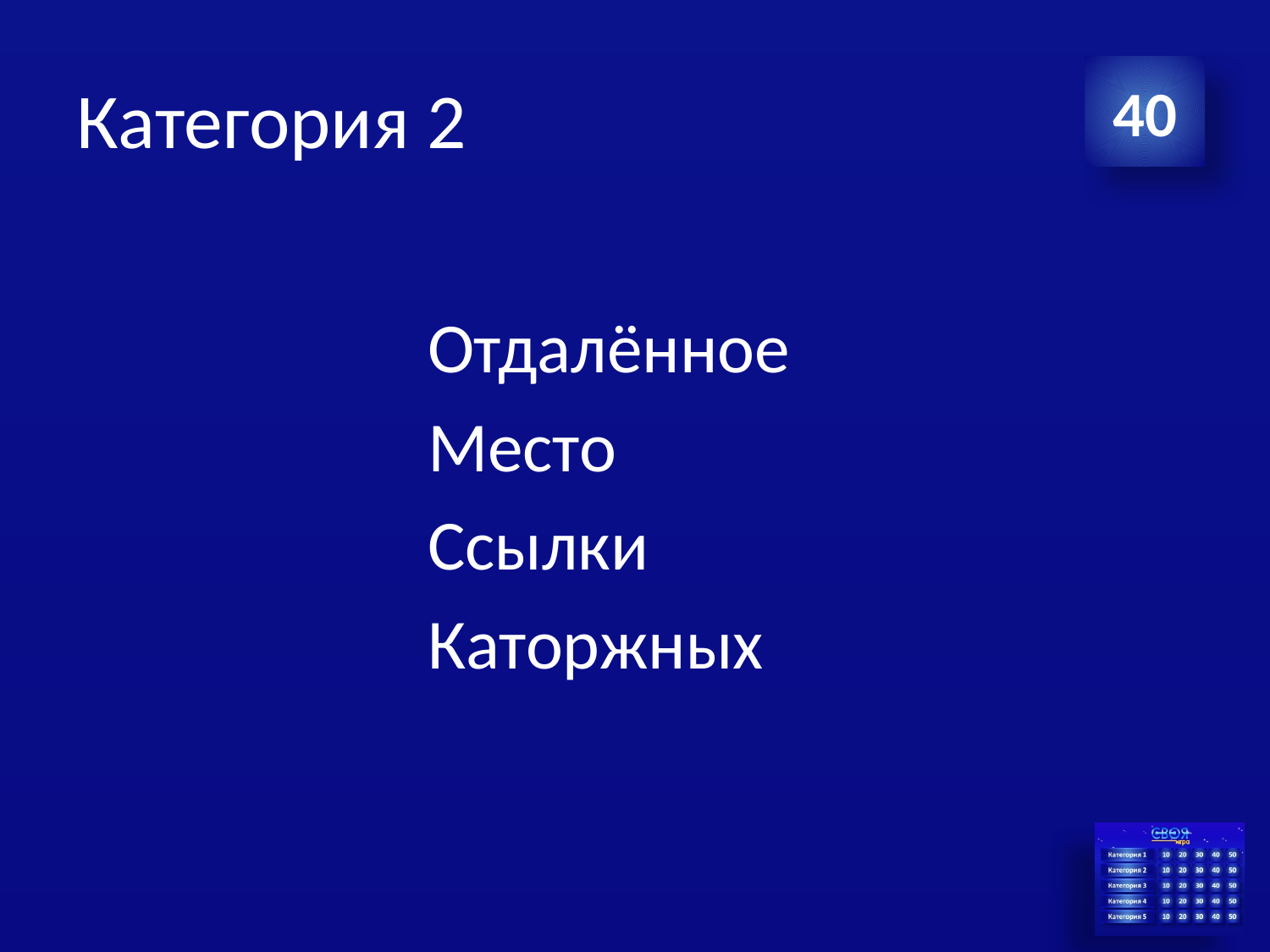

# Категория 2
40
Отдалённое
Место
Ссылки
Каторжных